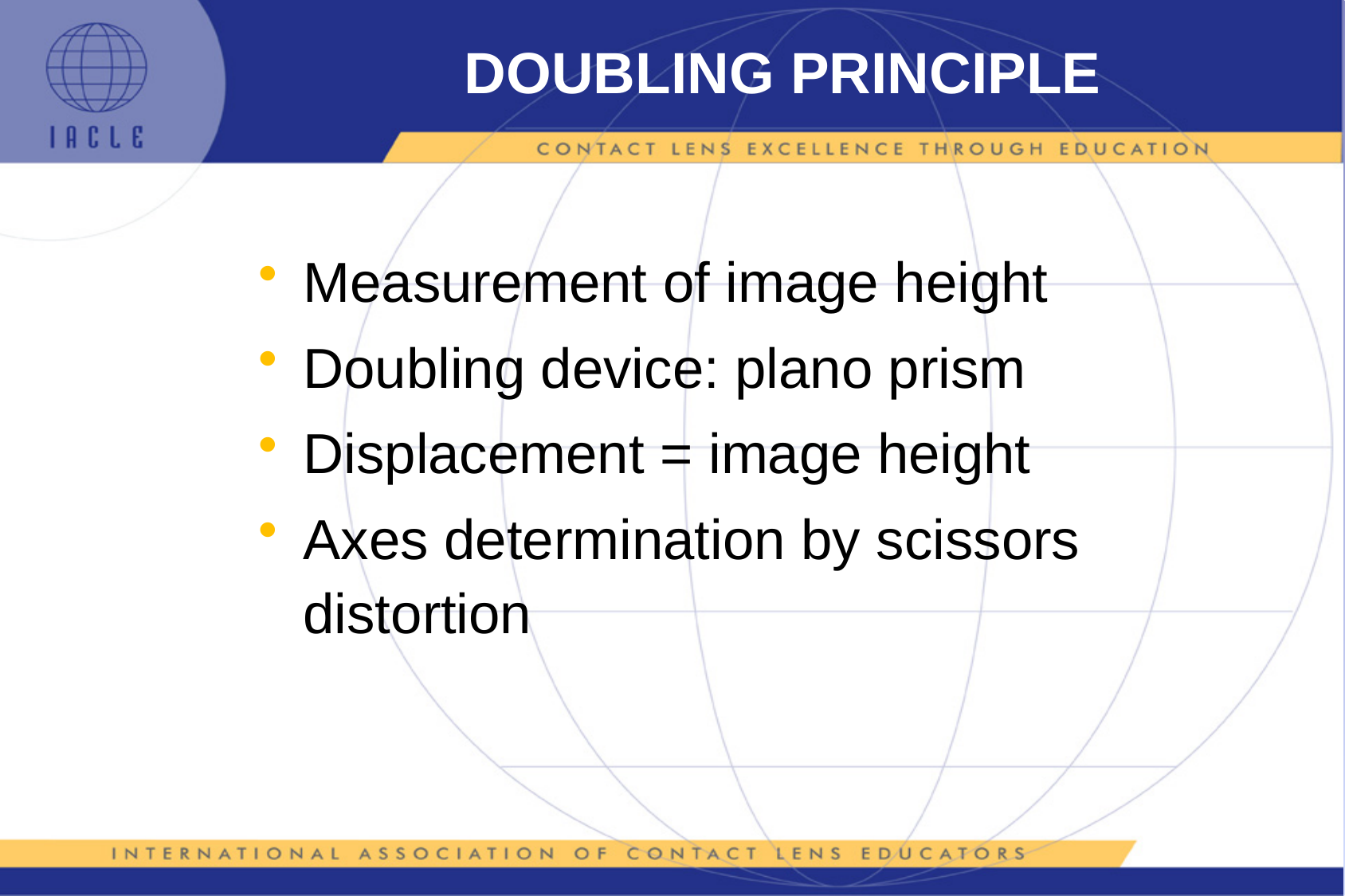

# DOUBLING PRINCIPLE
Measurement of image height
Doubling device: plano prism
Displacement = image height
Axes determination by scissors distortion